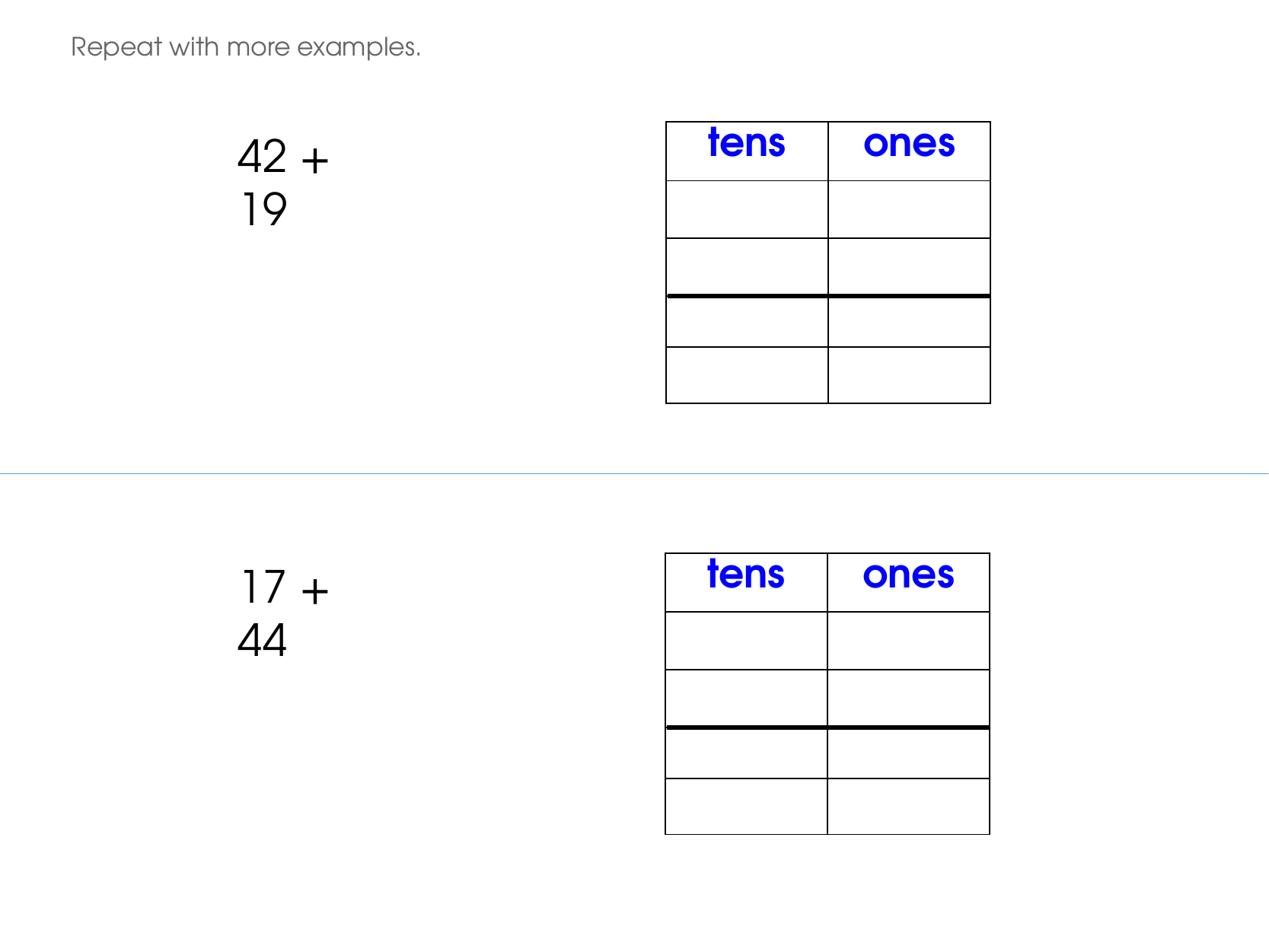

Repeat with more examples.
| tens | ones |
| --- | --- |
|  |  |
|  |  |
|  |  |
|  |  |
42 + 19
| tens | ones |
| --- | --- |
|  |  |
|  |  |
|  |  |
|  |  |
17 + 44